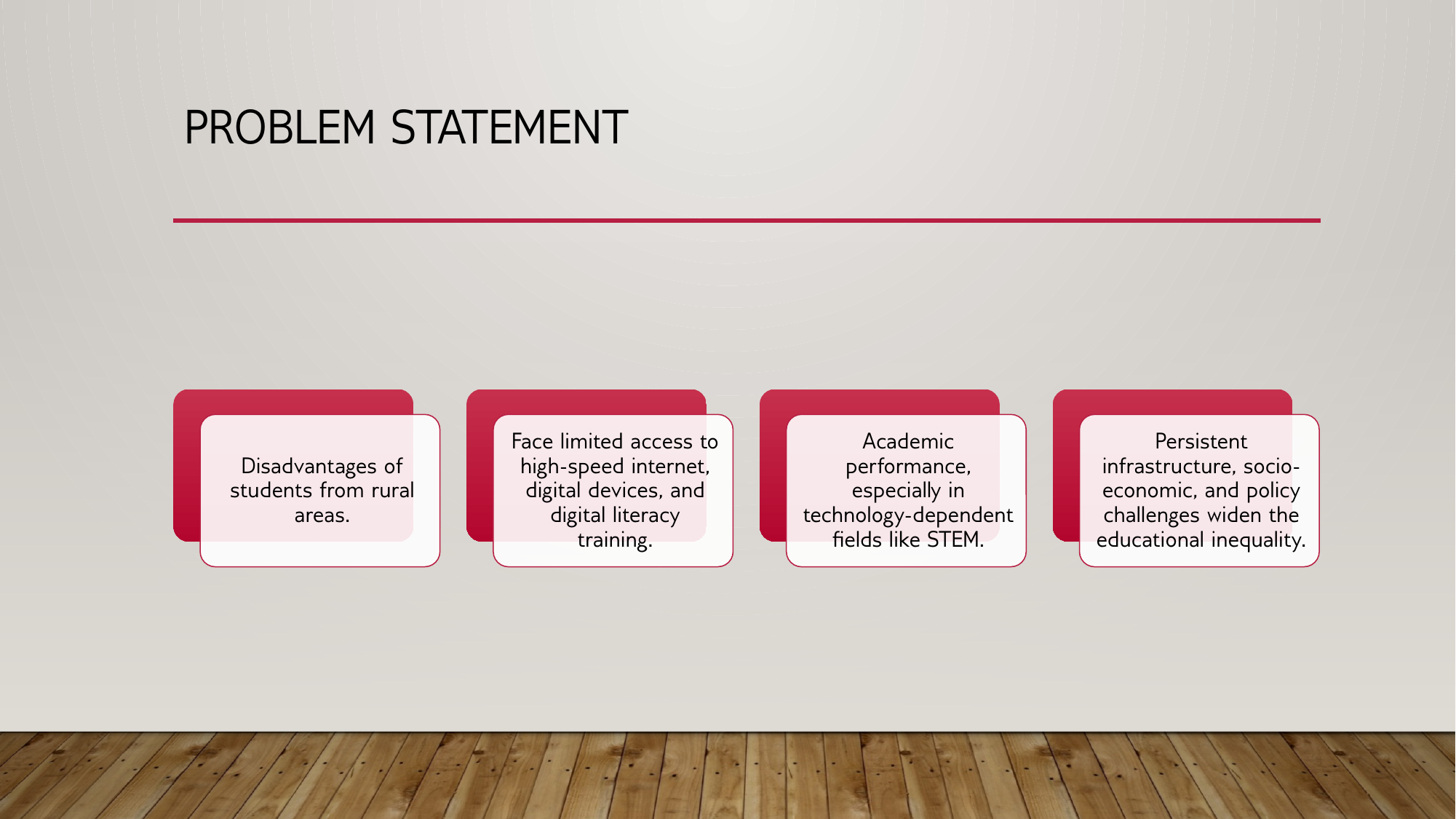

# Problem statement
Disadvantages of students from rural areas.
Face limited access to high-speed internet, digital devices, and digital literacy training.
Academic performance, especially in technology-dependent fields like STEM.
Persistent infrastructure, socio-economic, and policy challenges widen the educational inequality.